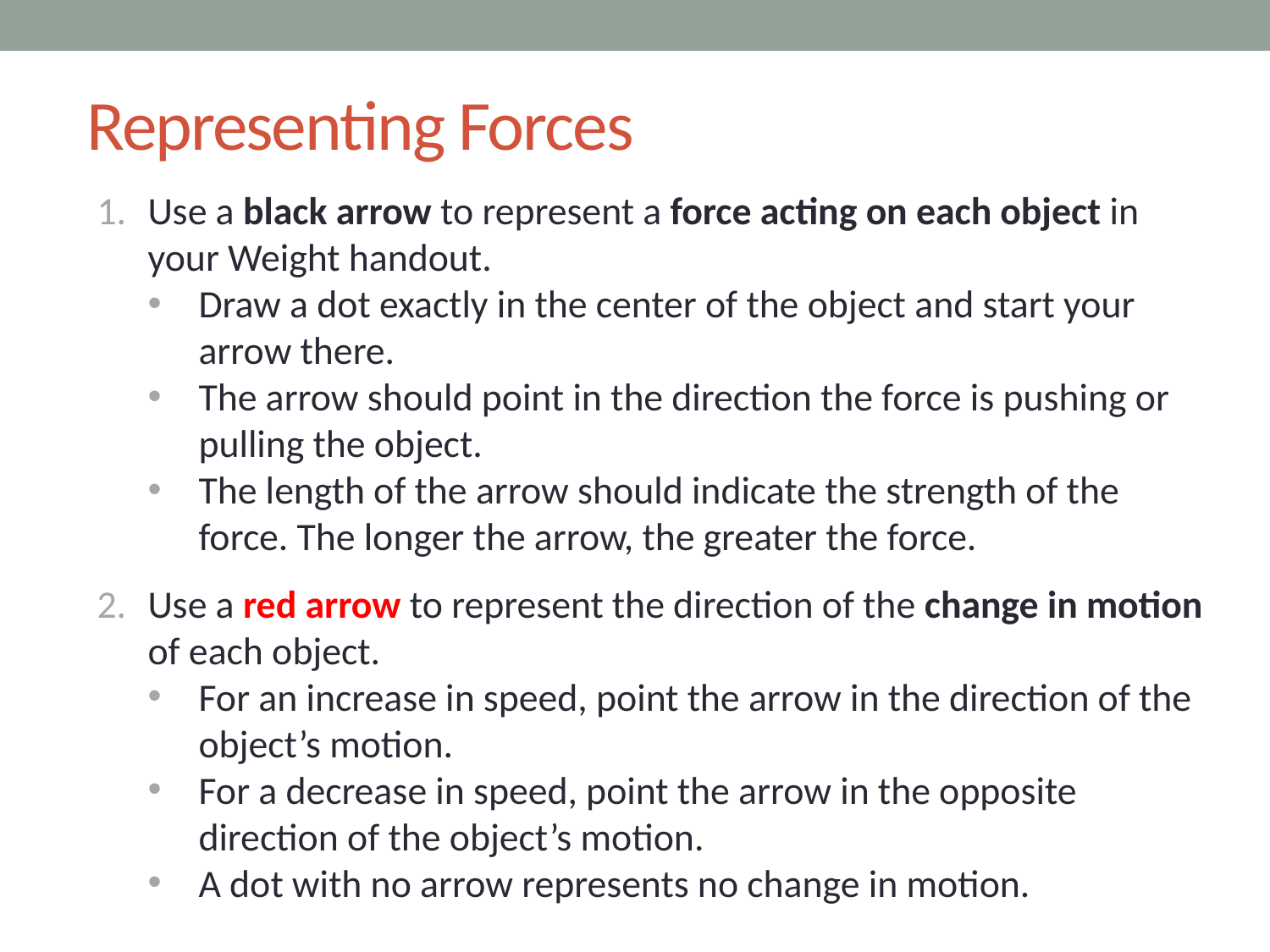

# Representing Forces
Use a black arrow to represent a force acting on each object in your Weight handout.
Draw a dot exactly in the center of the object and start your arrow there.
The arrow should point in the direction the force is pushing or pulling the object.
The length of the arrow should indicate the strength of the force. The longer the arrow, the greater the force.
Use a red arrow to represent the direction of the change in motion of each object.
For an increase in speed, point the arrow in the direction of the object’s motion.
For a decrease in speed, point the arrow in the opposite direction of the object’s motion.
A dot with no arrow represents no change in motion.